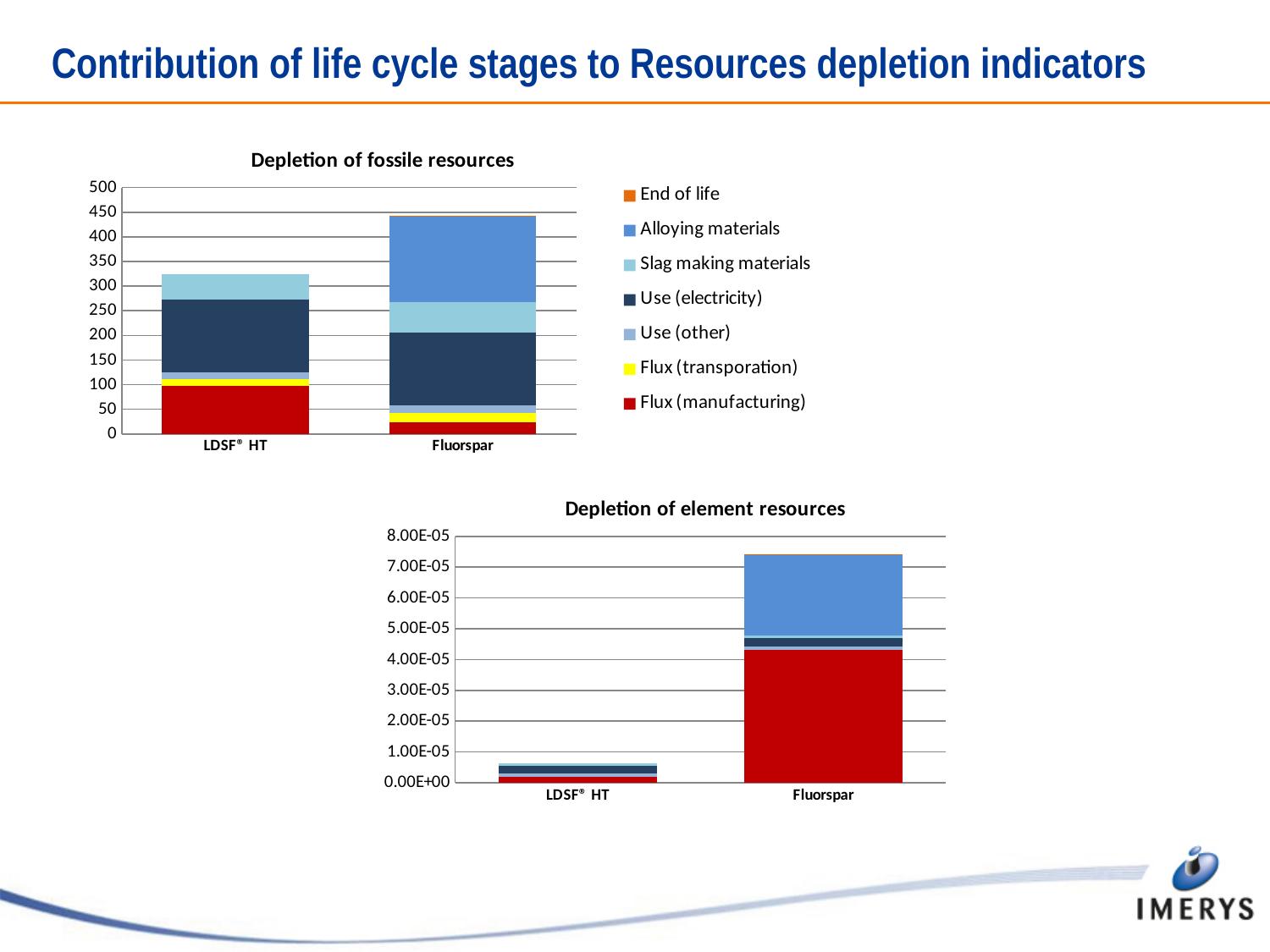

# Contribution of life cycle stages to Resources depletion indicators

### Chart: Depletion of fossile resources

| Category | Flux (manufacturing) | Flux (transporation) | Use (other) | Use (electricity) | Slag making materials | Alloying materials | End of life |
|---|---|---|---|---|---|---|---|
| LDSF® HT | 96.748944 | 15.064953 | 13.95014999999998 | 147.876946 | 50.418304 | 0.0 | 0.0 |
| Fluorspar | 23.893867 | 18.831191 | 14.68436799999995 | 147.876946 | 61.622372 | 175.73399 | 0.6175763601651 |

### Chart: Depletion of element resources

| Category | Fabrication Flux | Transport Flux | Use (other) | Electricity | Slag making materials | Alloying materials | End of life |
|---|---|---|---|---|---|---|---|
| LDSF® HT | 1.94967869946495e-06 | 2.1708889989138e-09 | 9.559860053429626e-07 | 2.69799188215741e-06 | 6.85411656012098e-07 | 0.0 | 0.0 |
| Fluorspar | 4.31810533448408e-05 | 2.71361124864226e-09 | 1.0063010582557686e-06 | 2.69799188215741e-06 | 8.3772535734812e-07 | 2.63059106466928e-05 | 3.00980597951417e-08 |